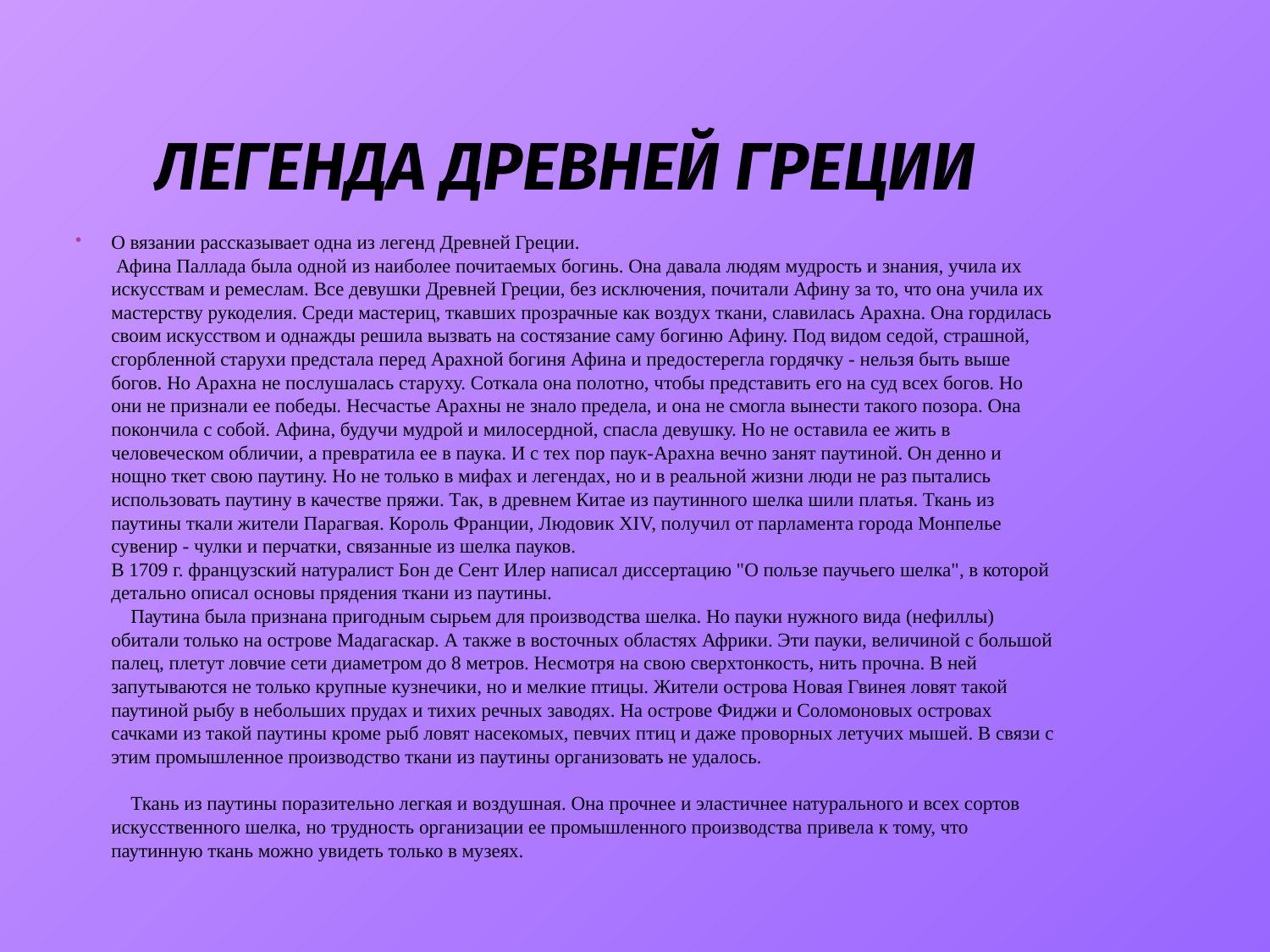

# Легенда древней греции
О вязании рассказывает одна из легенд Древней Греции.
 Афина Паллада была одной из наиболее почитаемых богинь. Она давала людям мудрость и знания, учила их искусствам и ремеслам. Все девушки Древней Греции, без исключения, почитали Афину за то, что она учила их мастерству рукоделия. Среди мастериц, ткавших прозрачные как воздух ткани, славилась Арахна. Она гордилась своим искусством и однажды решила вызвать на состязание саму богиню Афину. Под видом седой, страшной, сгорбленной старухи предстала перед Арахной богиня Афина и предостерегла гордячку - нельзя быть выше богов. Но Арахна не послушалась старуху. Соткала она полотно, чтобы представить его на суд всех богов. Но они не признали ее победы. Несчастье Арахны не знало предела, и она не смогла вынести такого позора. Она покончила с собой. Афина, будучи мудрой и милосердной, спасла девушку. Но не оставила ее жить в человеческом обличии, а превратила ее в паука. И с тех пор паук-Арахна вечно занят паутиной. Он денно и нощно ткет свою паутину. Но не только в мифах и легендах, но и в реальной жизни люди не раз пытались использовать паутину в качестве пряжи. Так, в древнем Китае из паутинного шелка шили платья. Ткань из паутины ткали жители Парагвая. Король Франции, Людовик XIV, получил от парламента города Монпелье сувенир - чулки и перчатки, связанные из шелка пауков.
В 1709 г. французский натуралист Бон де Сент Илер написал диссертацию "О пользе паучьего шелка", в которой детально описал основы прядения ткани из паутины.
    Паутина была признана пригодным сырьем для производства шелка. Но пауки нужного вида (нефиллы) обитали только на острове Мадагаскар. А также в восточных областях Африки. Эти пауки, величиной с большой палец, плетут ловчие сети диаметром до 8 метров. Несмотря на свою сверхтонкость, нить прочна. В ней запутываются не только крупные кузнечики, но и мелкие птицы. Жители острова Новая Гвинея ловят такой паутиной рыбу в небольших прудах и тихих речных заводях. На острове Фиджи и Соломоновых островах сачками из такой паутины кроме рыб ловят насекомых, певчих птиц и даже проворных летучих мышей. В связи с этим промышленное производство ткани из паутины организовать не удалось.
    Ткань из паутины поразительно легкая и воздушная. Она прочнее и эластичнее натурального и всех сортов искусственного шелка, но трудность организации ее промышленного производства привела к тому, что паутинную ткань можно увидеть только в музеях.